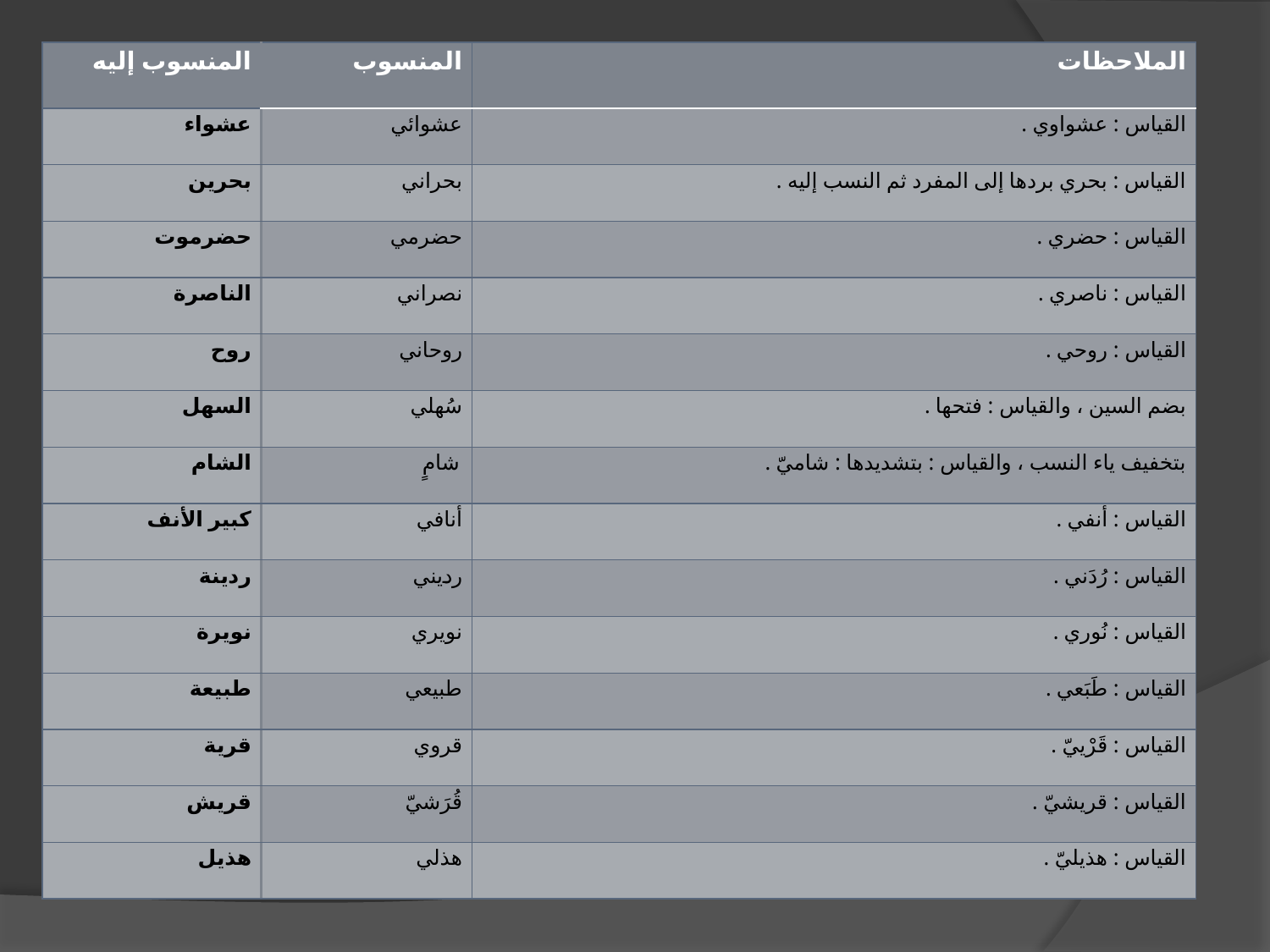

| المنسوب إليه | المنسوب | الملاحظات |
| --- | --- | --- |
| عشواء | عشوائي | القياس : عشواوي . |
| بحرين | بحراني | القياس : بحري بردها إلى المفرد ثم النسب إليه . |
| حضرموت | حضرمي | القياس : حضري . |
| الناصرة | نصراني | القياس : ناصري . |
| روح | روحاني | القياس : روحي . |
| السهل | سُهلي | بضم السين ، والقياس : فتحها . |
| الشام | شامٍ | بتخفيف ياء النسب ، والقياس : بتشديدها : شاميّ . |
| كبير الأنف | أنافي | القياس : أنفي . |
| ردينة | رديني | القياس : رُدَني . |
| نويرة | نويري | القياس : نُوري . |
| طبيعة | طبيعي | القياس : طَبَعي . |
| قرية | قروي | القياس : قَرْييّ . |
| قريش | قُرَشيّ | القياس : قريشيّ . |
| هذيل | هذلي | القياس : هذيليّ . |